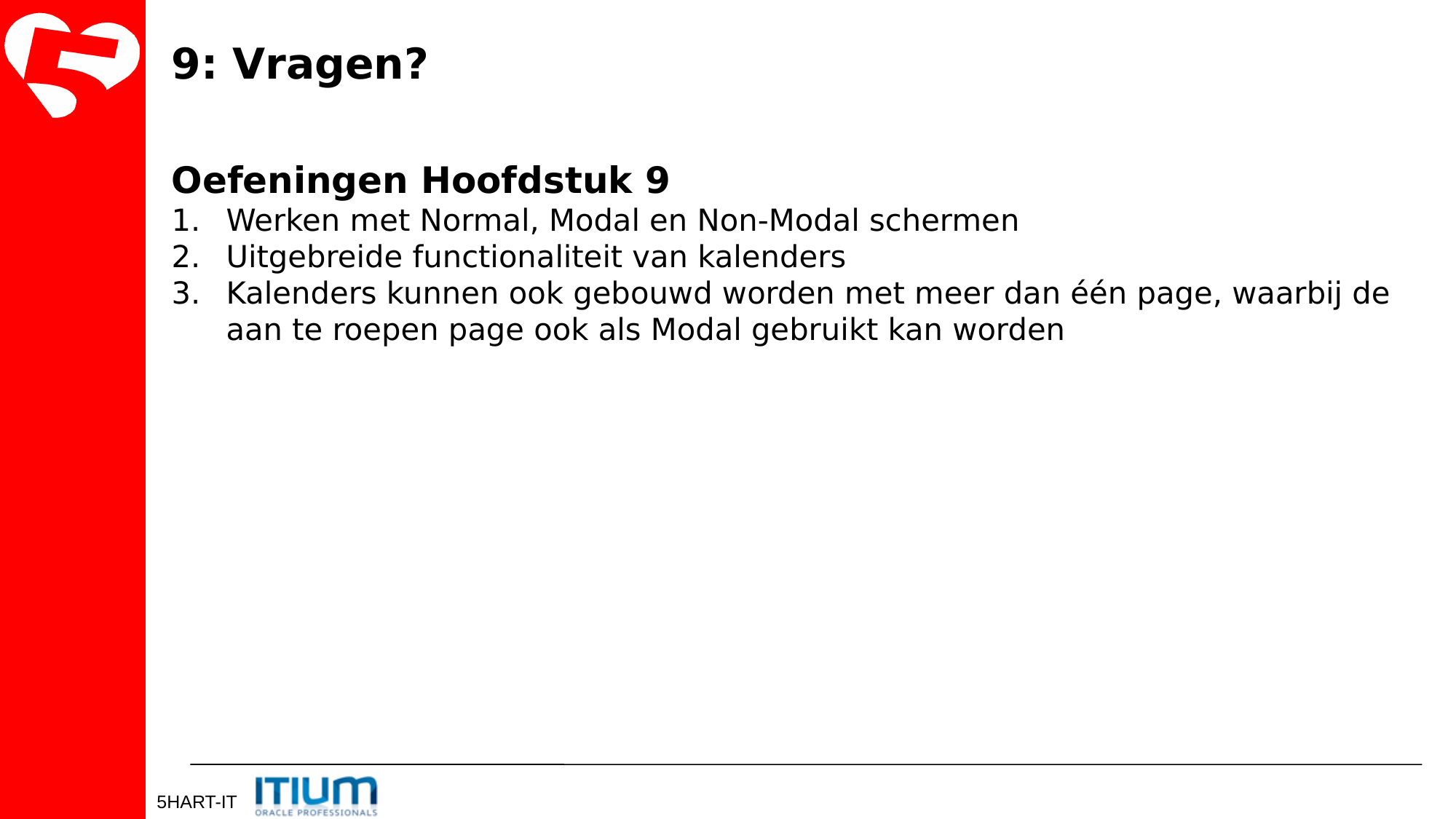

# 9: Vragen?
Oefeningen Hoofdstuk 9
Werken met Normal, Modal en Non-Modal schermen
Uitgebreide functionaliteit van kalenders
Kalenders kunnen ook gebouwd worden met meer dan één page, waarbij de aan te roepen page ook als Modal gebruikt kan worden